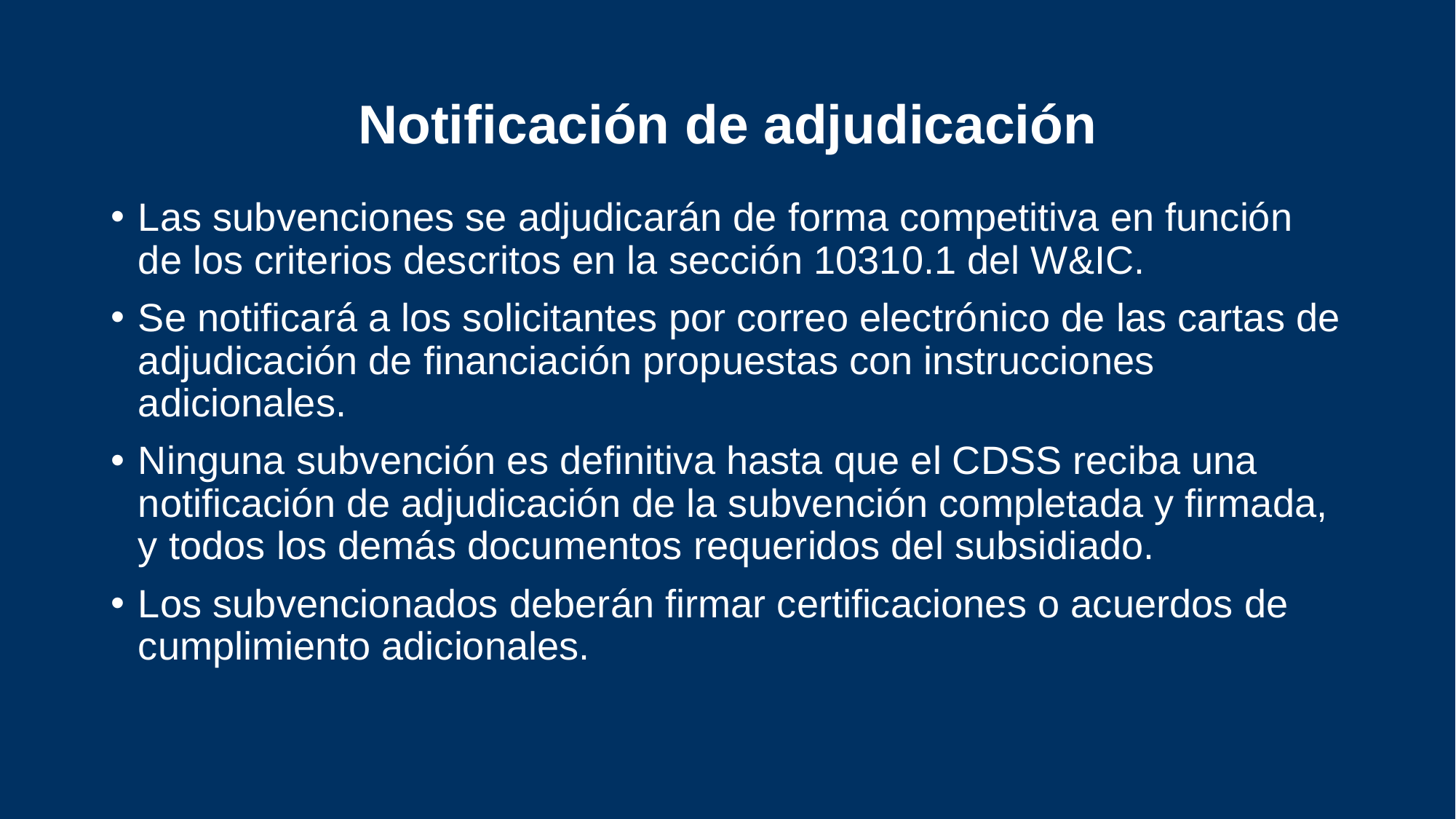

# Notificación de adjudicación
Las subvenciones se adjudicarán de forma competitiva en función de los criterios descritos en la sección 10310.1 del W&IC.
Se notificará a los solicitantes por correo electrónico de las cartas de adjudicación de financiación propuestas con instrucciones adicionales.
Ninguna subvención es definitiva hasta que el CDSS reciba una notificación de adjudicación de la subvención completada y firmada, y todos los demás documentos requeridos del subsidiado.
Los subvencionados deberán firmar certificaciones o acuerdos de cumplimiento adicionales.